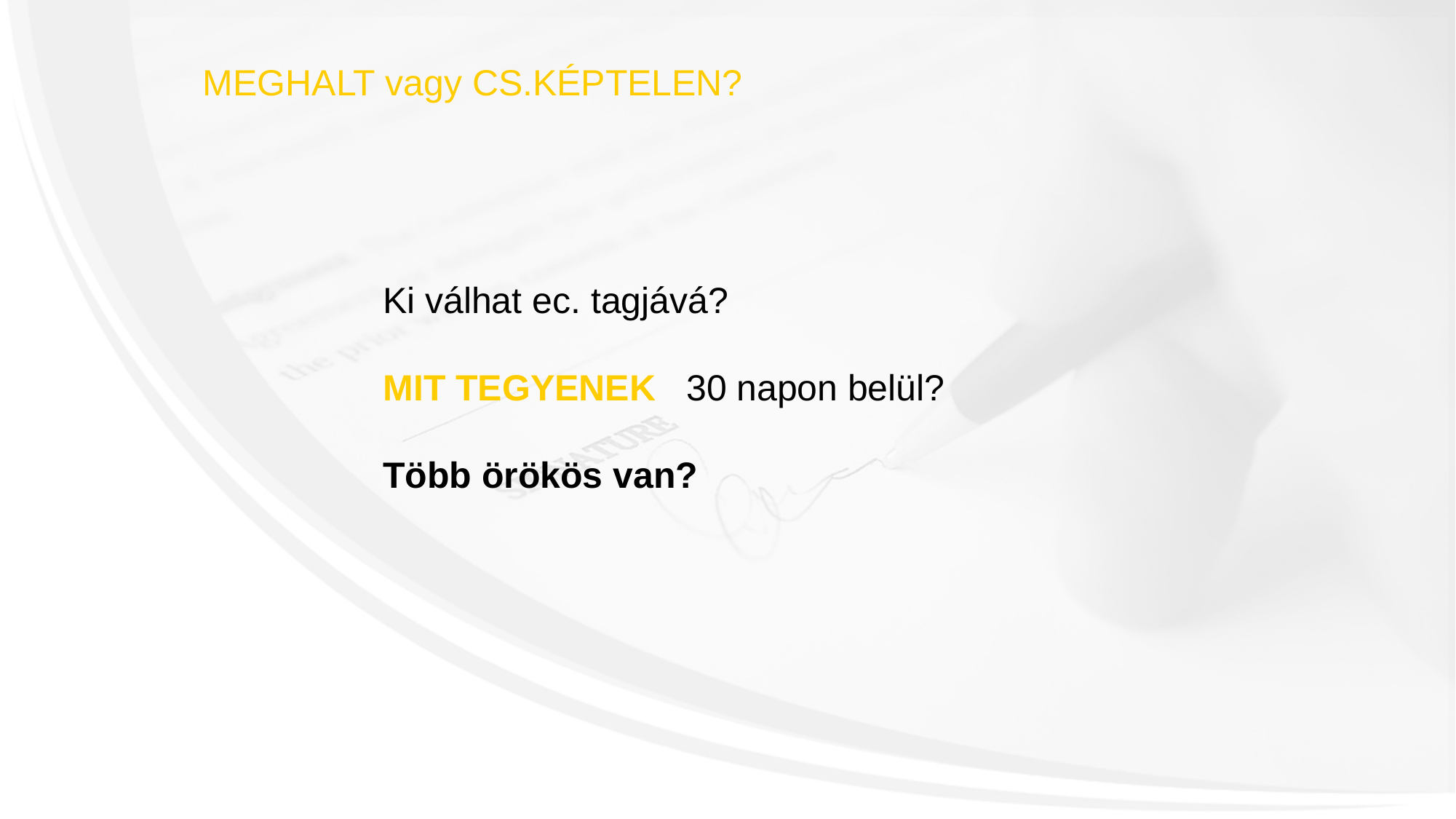

MEGHALT vagy CS.KÉPTELEN?
Ki válhat ec. tagjává?

MIT TEGYENEK   30 napon belül?

Több örökös van?